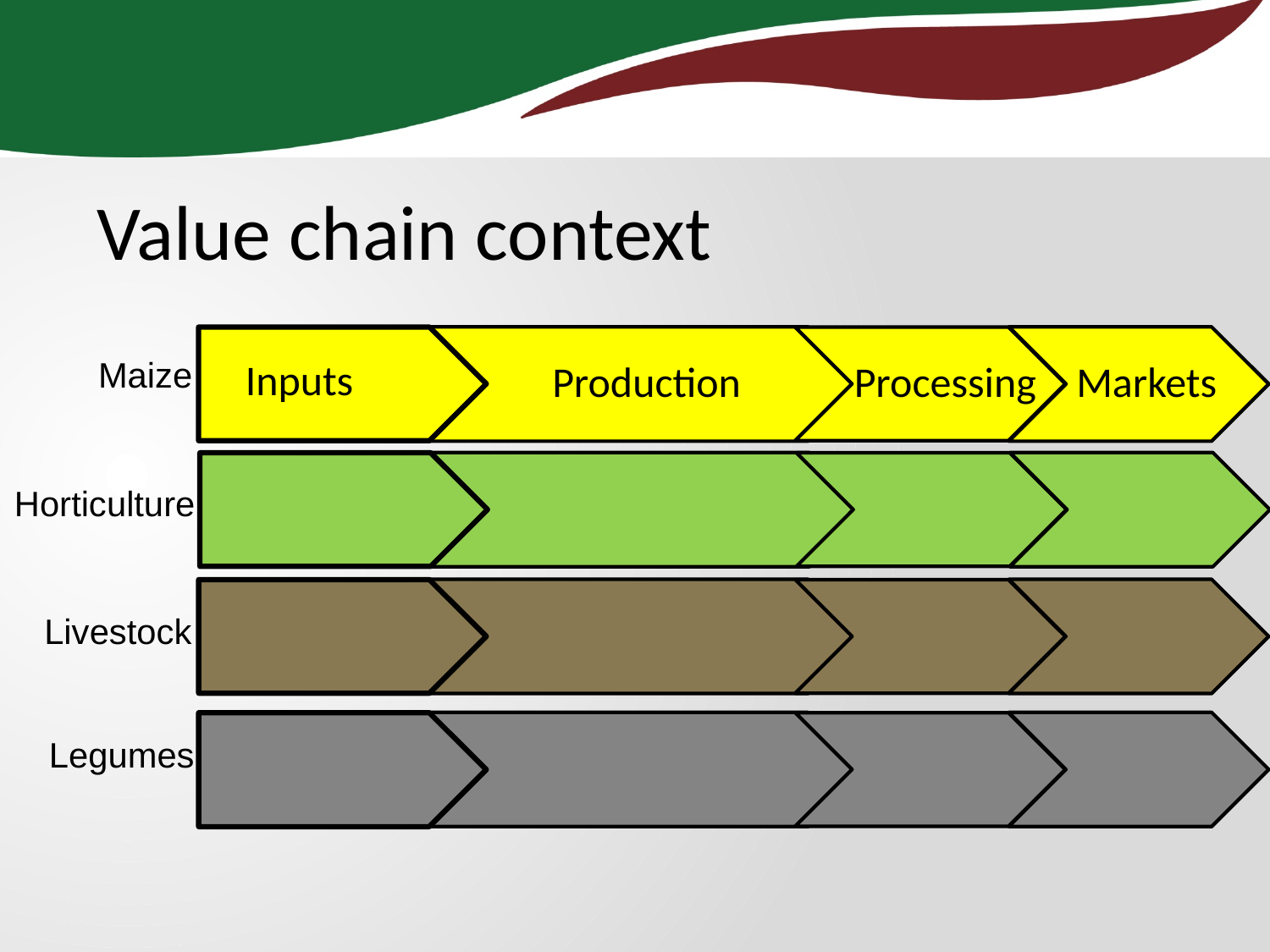

Value chain context

Maize
Inputs
Processing
Production
Markets

Horticulture

Livestock

Legumes